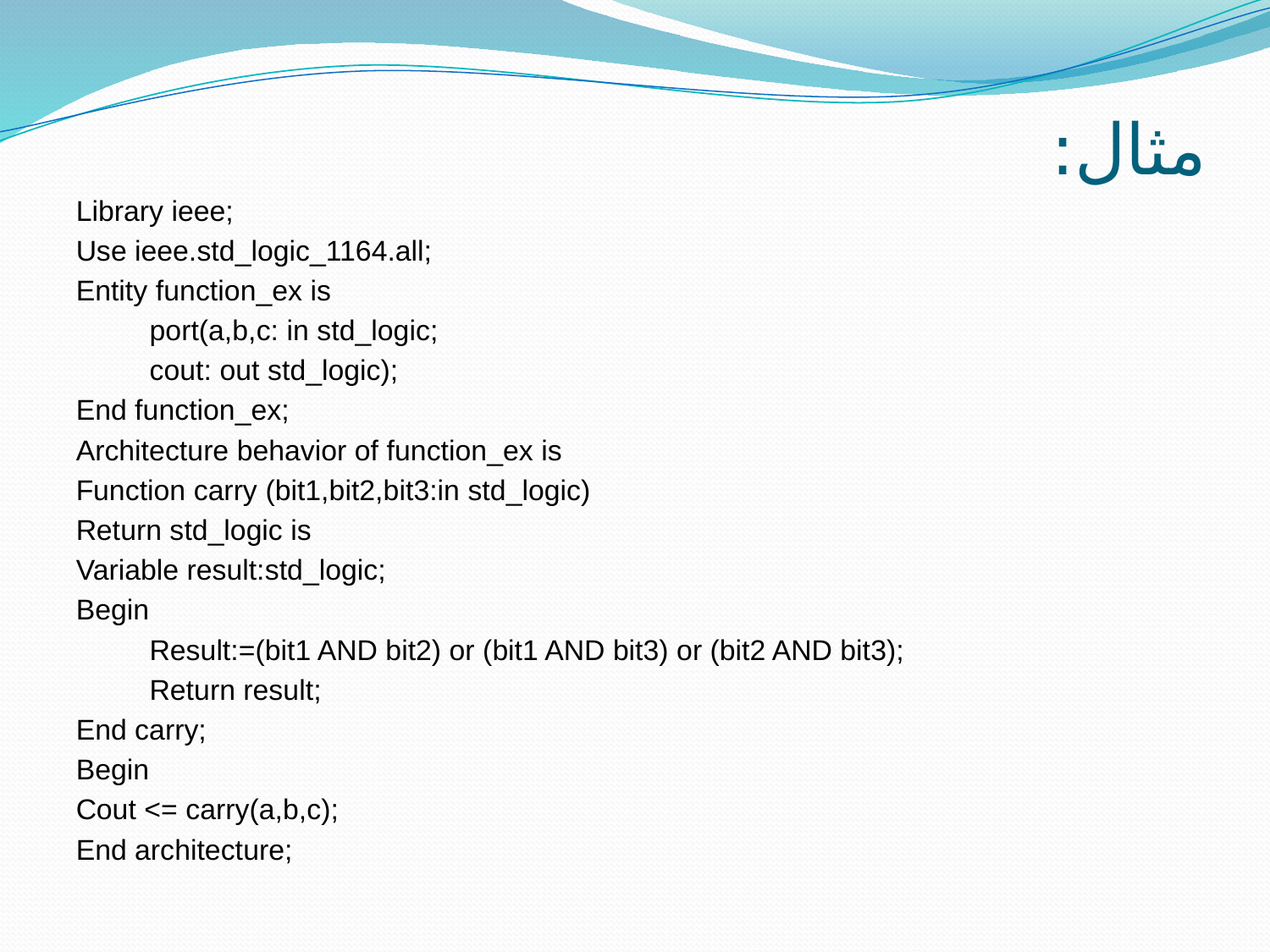

# مثال:
Library ieee;
Use ieee.std_logic_1164.all;
Entity function_ex is
	port(a,b,c: in std_logic;
		cout: out std_logic);
End function_ex;
Architecture behavior of function_ex is
Function carry (bit1,bit2,bit3:in std_logic)
Return std_logic is
Variable result:std_logic;
Begin
	Result:=(bit1 AND bit2) or (bit1 AND bit3) or (bit2 AND bit3);
	Return result;
End carry;
Begin
Cout <= carry(a,b,c);
End architecture;